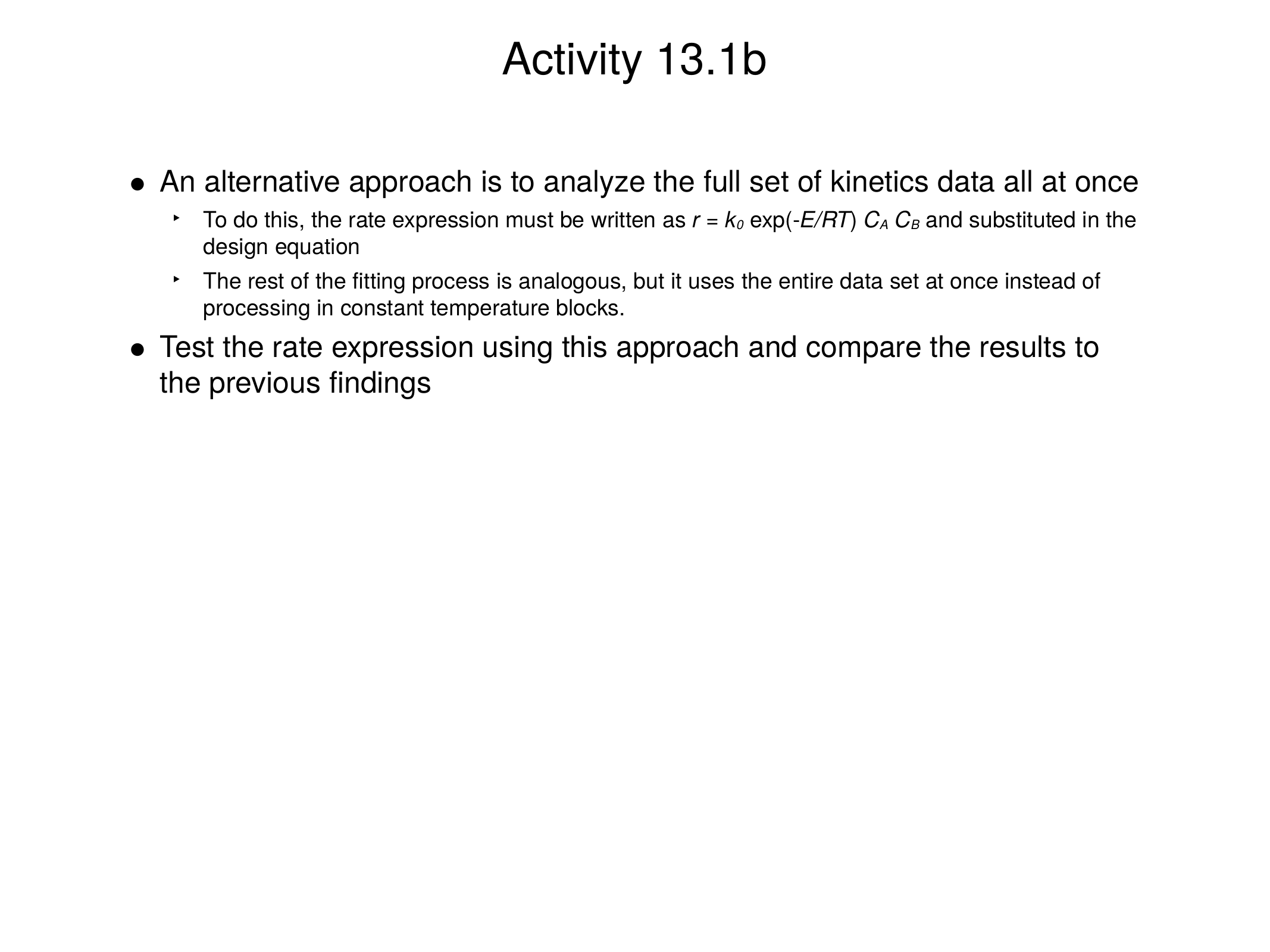

# Activity 13.1b
An alternative approach is to analyze the full set of kinetics data all at once
To do this, the rate expression must be written as r = k0 exp(-E/RT) CA CB and substituted in the design equation
The rest of the fitting process is analogous, but it uses the entire data set at once instead of processing in constant temperature blocks.
Test the rate expression using this approach and compare the results to the previous findings